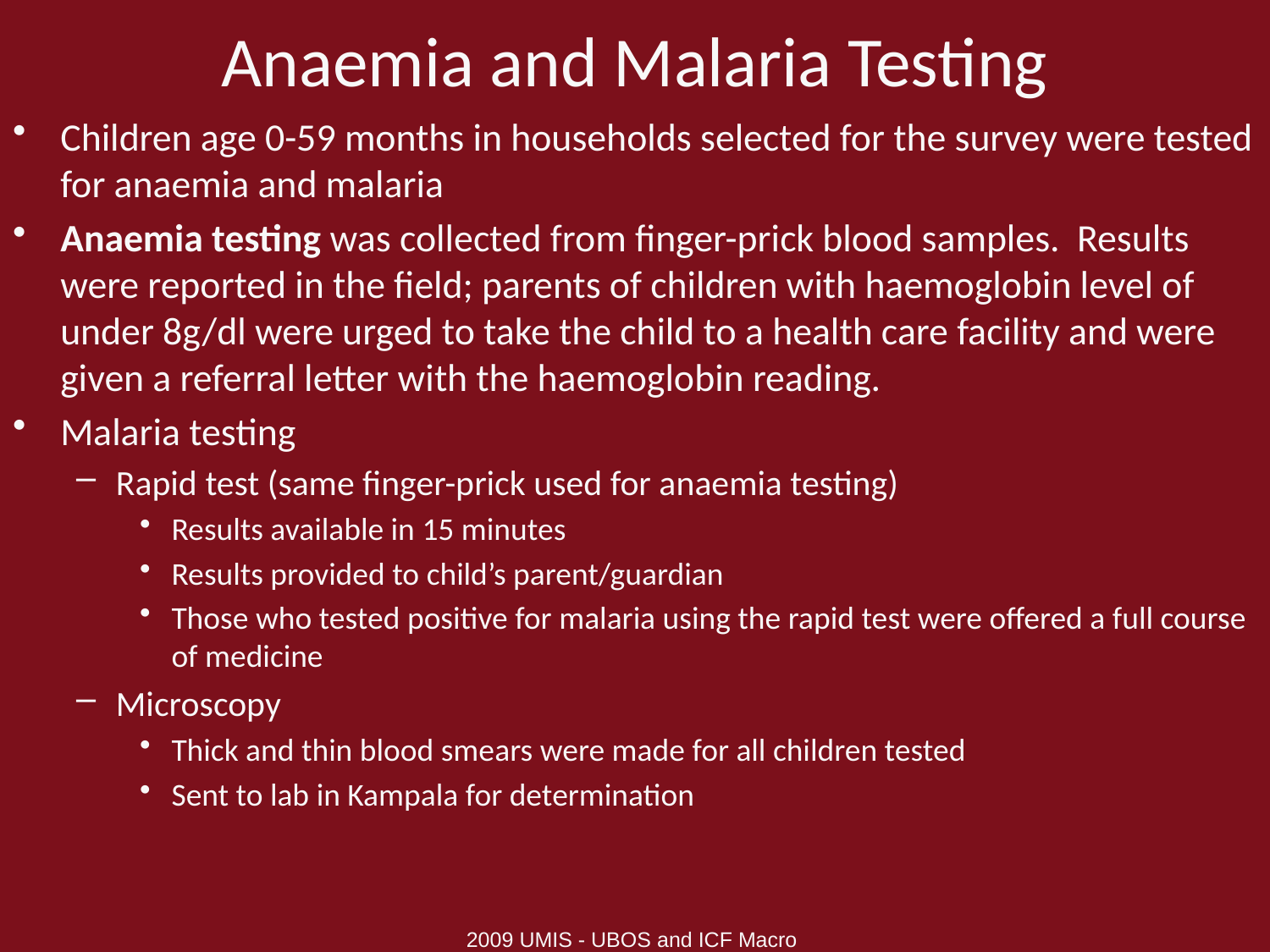

# Anaemia and Malaria Testing
Children age 0-59 months in households selected for the survey were tested for anaemia and malaria
Anaemia testing was collected from finger-prick blood samples.  Results were reported in the field; parents of children with haemoglobin level of under 8g/dl were urged to take the child to a health care facility and were given a referral letter with the haemoglobin reading.
Malaria testing
Rapid test (same finger-prick used for anaemia testing)
Results available in 15 minutes
Results provided to child’s parent/guardian
Those who tested positive for malaria using the rapid test were offered a full course of medicine
Microscopy
Thick and thin blood smears were made for all children tested
Sent to lab in Kampala for determination

2009 UMIS - UBOS and ICF Macro